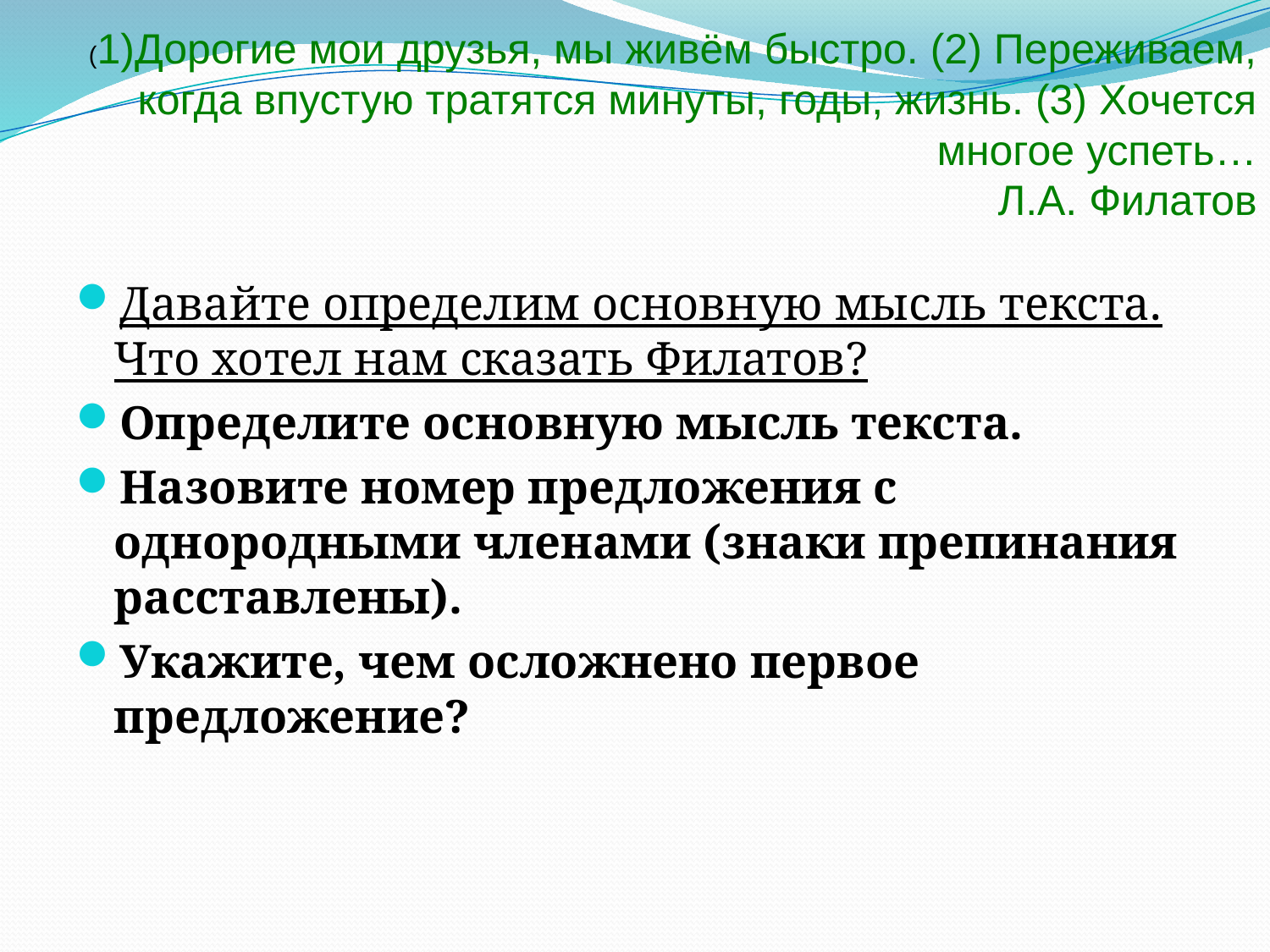

(1)Дорогие мои друзья, мы живём быстро. (2) Переживаем, когда впустую тратятся минуты, годы, жизнь. (3) Хочется многое успеть…
Л.А. Филатов
#
Давайте определим основную мысль текста. Что хотел нам сказать Филатов?
Определите основную мысль текста.
Назовите номер предложения с однородными членами (знаки препинания расставлены).
Укажите, чем осложнено первое предложение?